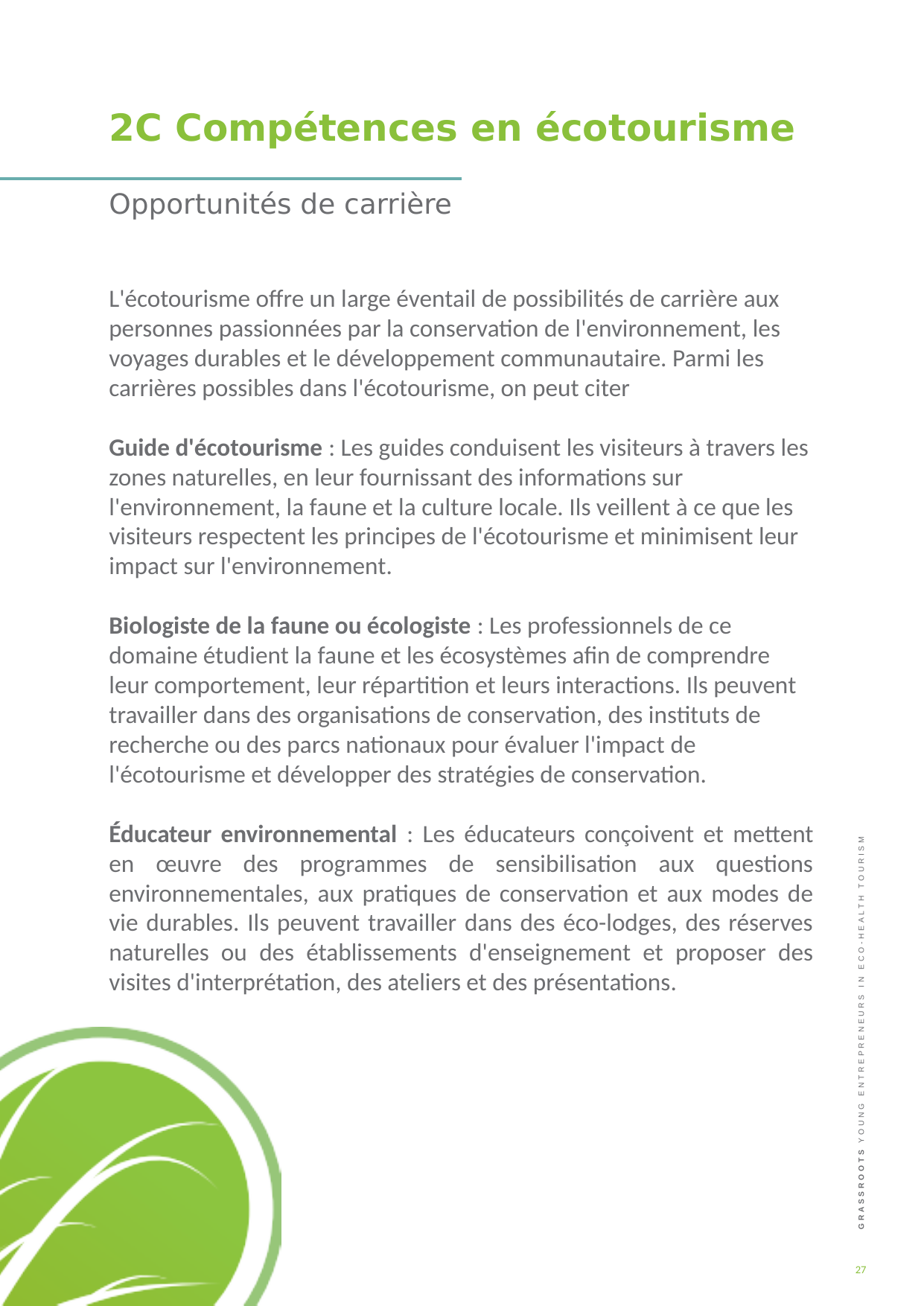

2C Compétences en écotourisme
Opportunités de carrière
L'écotourisme offre un large éventail de possibilités de carrière aux personnes passionnées par la conservation de l'environnement, les voyages durables et le développement communautaire. Parmi les carrières possibles dans l'écotourisme, on peut citer
Guide d'écotourisme : Les guides conduisent les visiteurs à travers les zones naturelles, en leur fournissant des informations sur l'environnement, la faune et la culture locale. Ils veillent à ce que les visiteurs respectent les principes de l'écotourisme et minimisent leur impact sur l'environnement.

Biologiste de la faune ou écologiste : Les professionnels de ce domaine étudient la faune et les écosystèmes afin de comprendre leur comportement, leur répartition et leurs interactions. Ils peuvent travailler dans des organisations de conservation, des instituts de recherche ou des parcs nationaux pour évaluer l'impact de l'écotourisme et développer des stratégies de conservation.

Éducateur environnemental : Les éducateurs conçoivent et mettent en œuvre des programmes de sensibilisation aux questions environnementales, aux pratiques de conservation et aux modes de vie durables. Ils peuvent travailler dans des éco-lodges, des réserves naturelles ou des établissements d'enseignement et proposer des visites d'interprétation, des ateliers et des présentations.
27